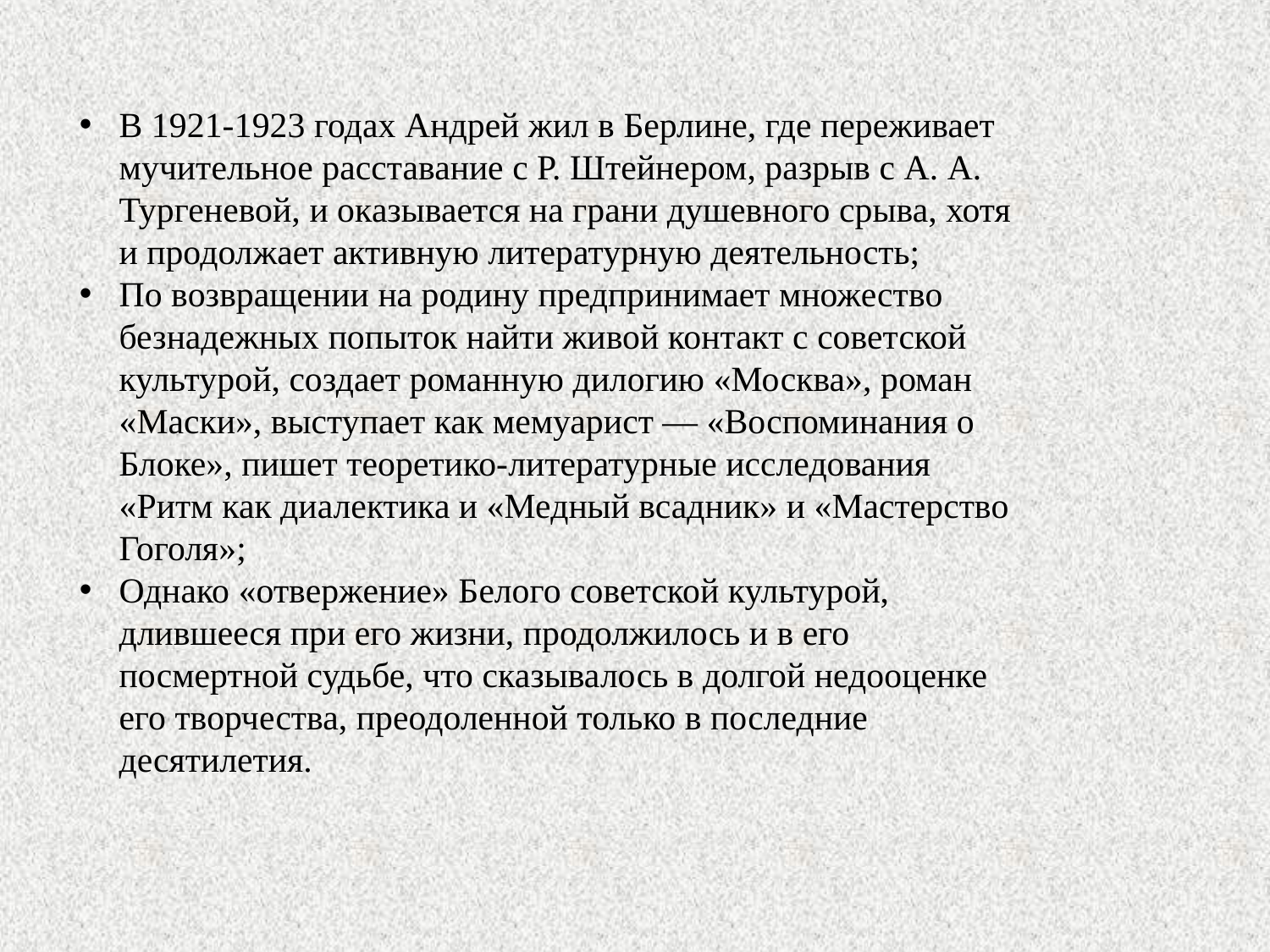

В 1921-1923 годах Андрей жил в Берлине, где переживает мучительное расставание с Р. Штейнером, разрыв с А. А. Тургеневой, и оказывается на грани душевного срыва, хотя и продолжает активную литературную деятельность;
По возвращении на родину предпринимает множество безнадежных попыток найти живой контакт с советской культурой, создает романную дилогию «Москва», роман «Маски», выступает как мемуарист — «Воспоминания о Блоке», пишет теоретико-литературные исследования «Ритм как диалектика и «Медный всадник» и «Мастерство Гоголя»;
Однако «отвержение» Белого советской культурой, длившееся при его жизни, продолжилось и в его посмертной судьбе, что сказывалось в долгой недооценке его творчества, преодоленной только в последние десятилетия.